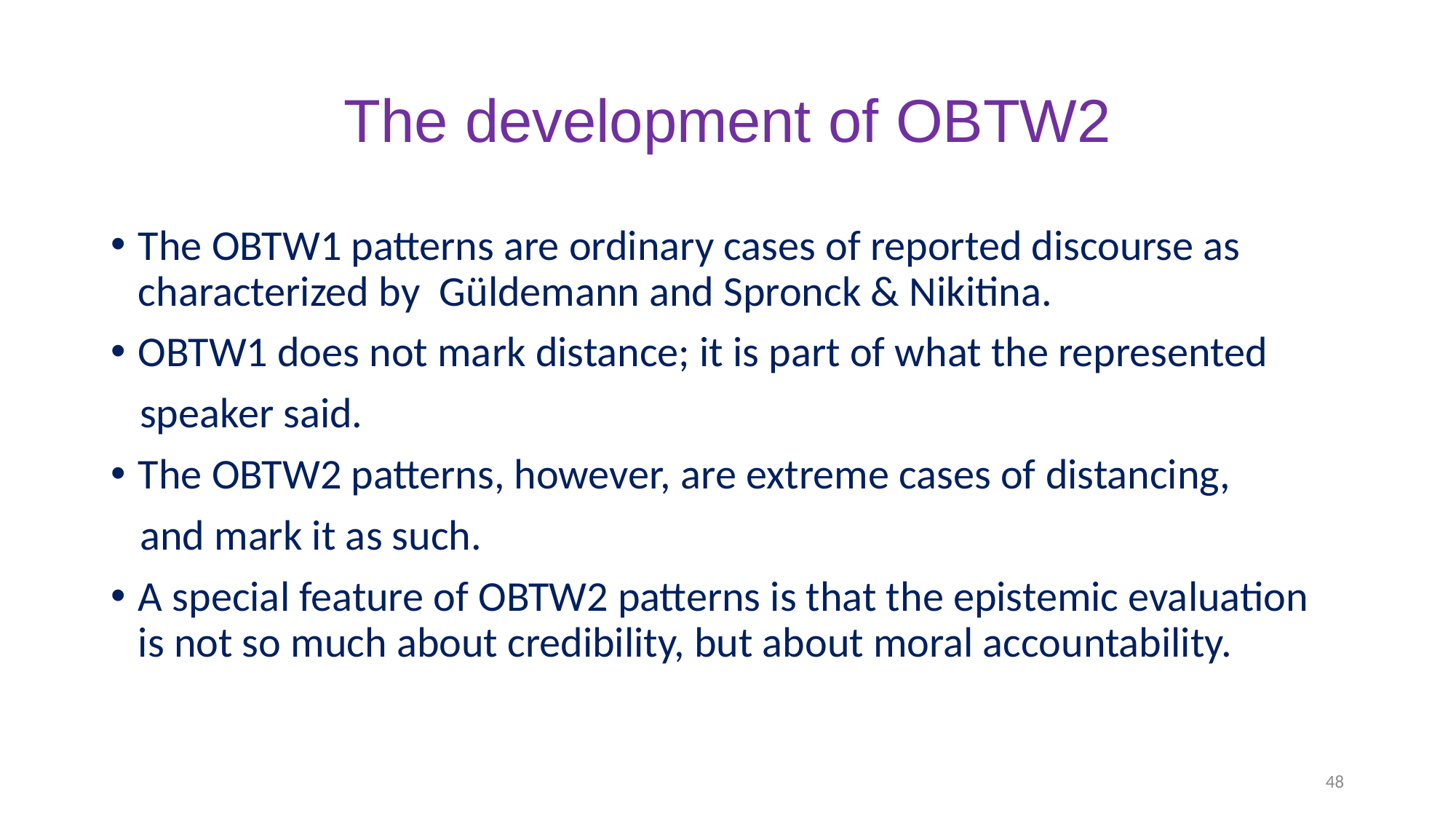

# The development of OBTW2
The OBTW1 patterns are ordinary cases of reported discourse as characterized by  Güldemann and Spronck & Nikitina.
OBTW1 does not mark distance; it is part of what the represented
   speaker said.
The OBTW2 patterns, however, are extreme cases of distancing,
   and mark it as such.
A special feature of OBTW2 patterns is that the epistemic evaluation is not so much about credibility, but about moral accountability.

48